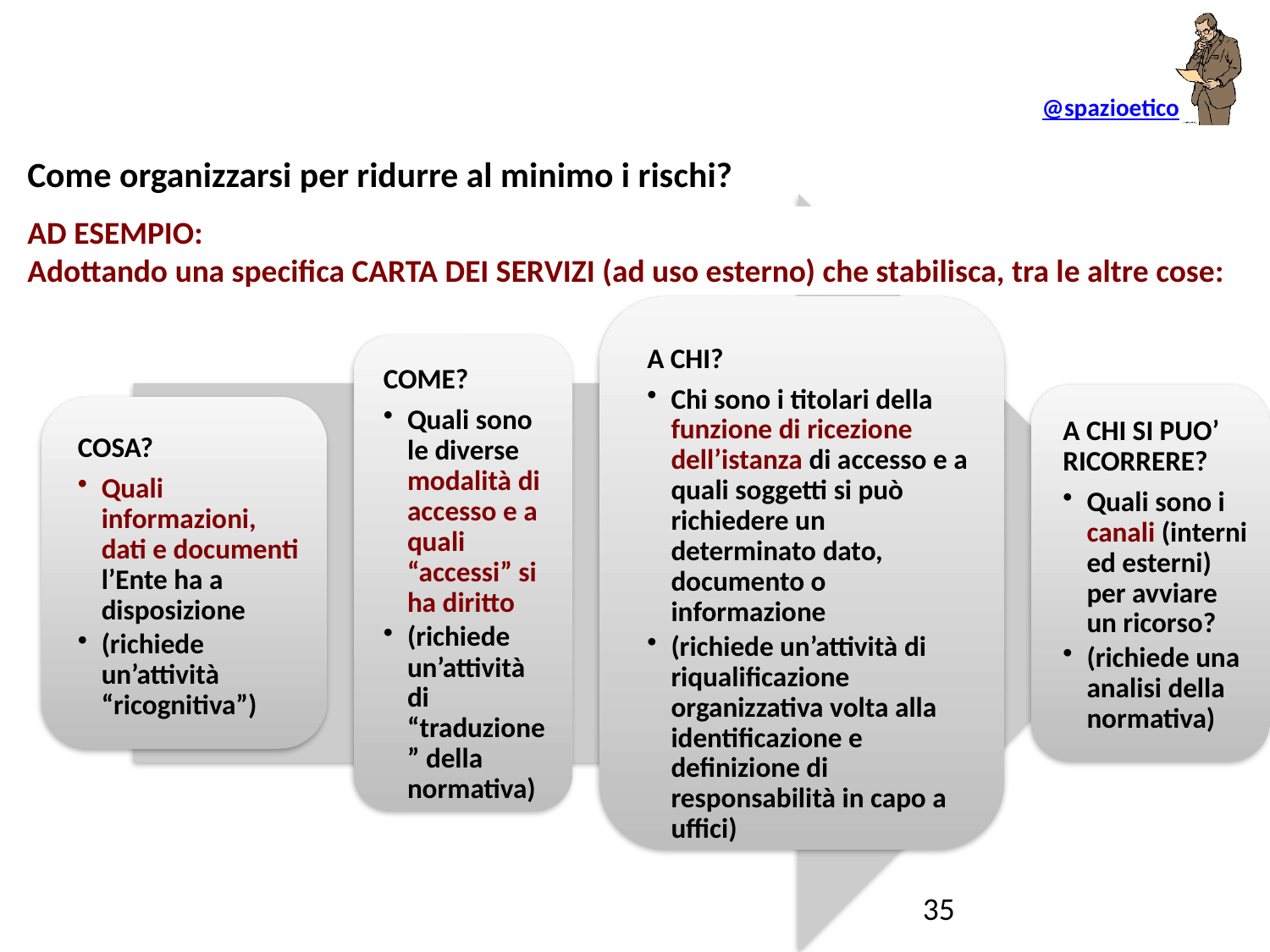

Come organizzarsi per ridurre al minimo i rischi?
COSA?
Quali informazioni, dati e documenti l’Ente ha a disposizione
(richiede un’attività “ricognitiva”)
COME?
Quali sono le diverse modalità di accesso e a quali “accessi” si ha diritto
(richiede un’attività di “traduzione” della normativa)
A CHI?
Chi sono i titolari della funzione di ricezione dell’istanza di accesso e a quali soggetti si può richiedere un determinato dato, documento o informazione
(richiede un’attività di riqualificazione organizzativa volta alla identificazione e definizione di responsabilità in capo a uffici)
A CHI SI PUO’ RICORRERE?
Quali sono i canali (interni ed esterni) per avviare un ricorso?
(richiede una analisi della normativa)
AD ESEMPIO:
Adottando una specifica CARTA DEI SERVIZI (ad uso esterno) che stabilisca, tra le altre cose:
35